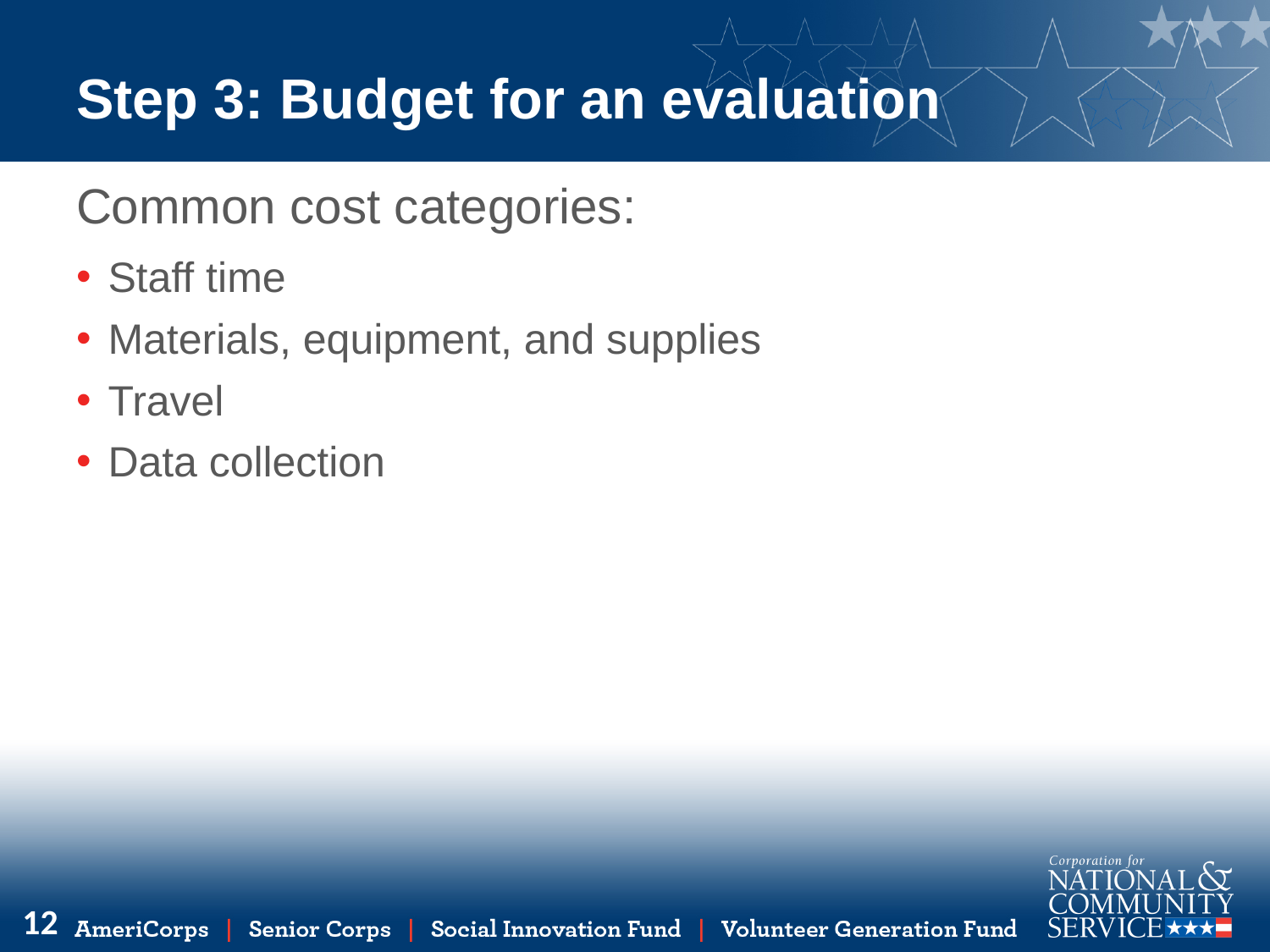

# Step 3: Budget for an evaluation
Common cost categories:
Staff time
Materials, equipment, and supplies
Travel
Data collection

12